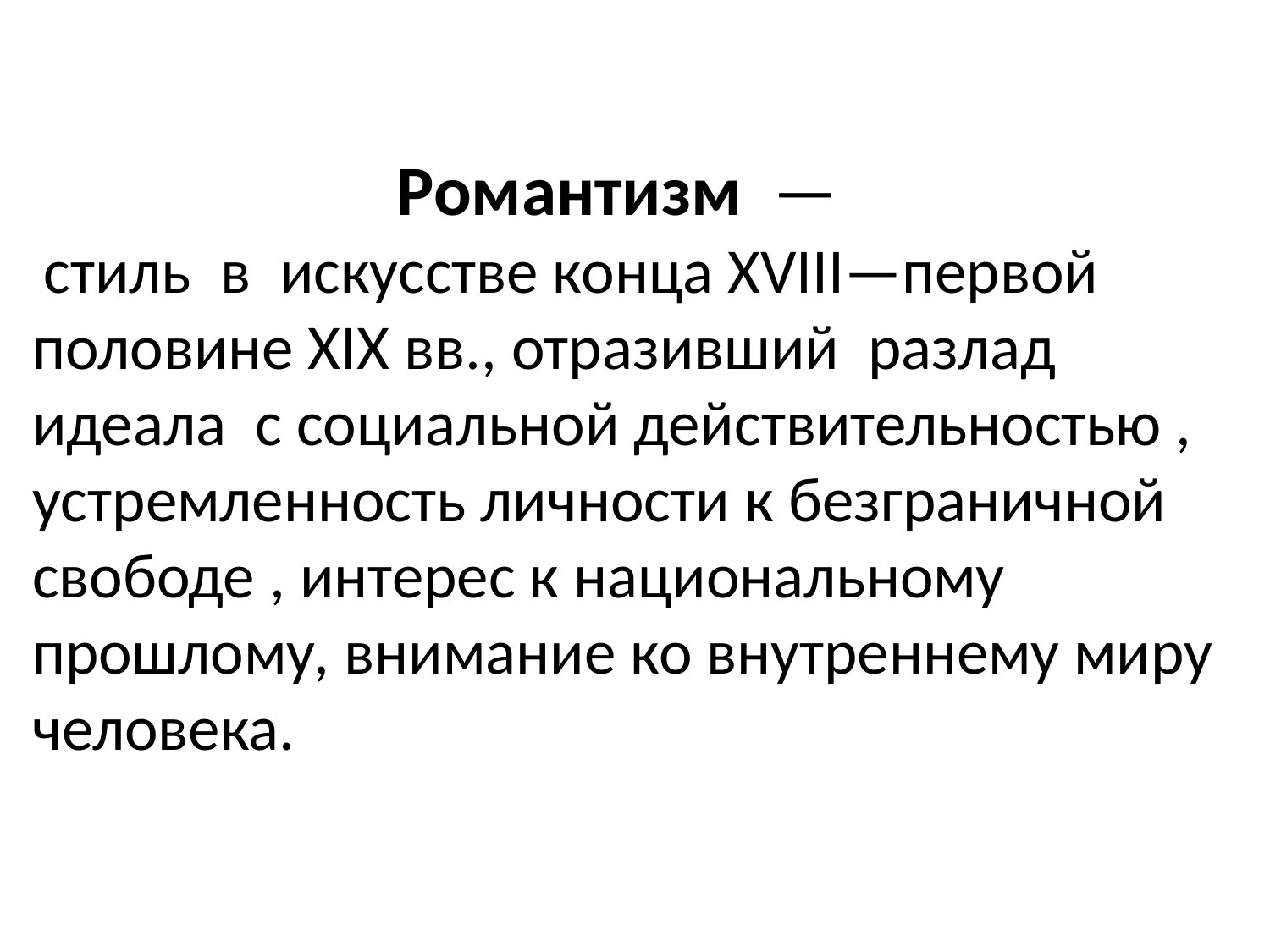

Романтизм  —
 стиль  в  искусстве конца XVIII—первой половине XIX вв., отразивший  разлад идеала  с социальной действительностью , устремленность личности к безграничной свободе , интерес к национальному прошлому, внимание ко внутреннему миру человека.